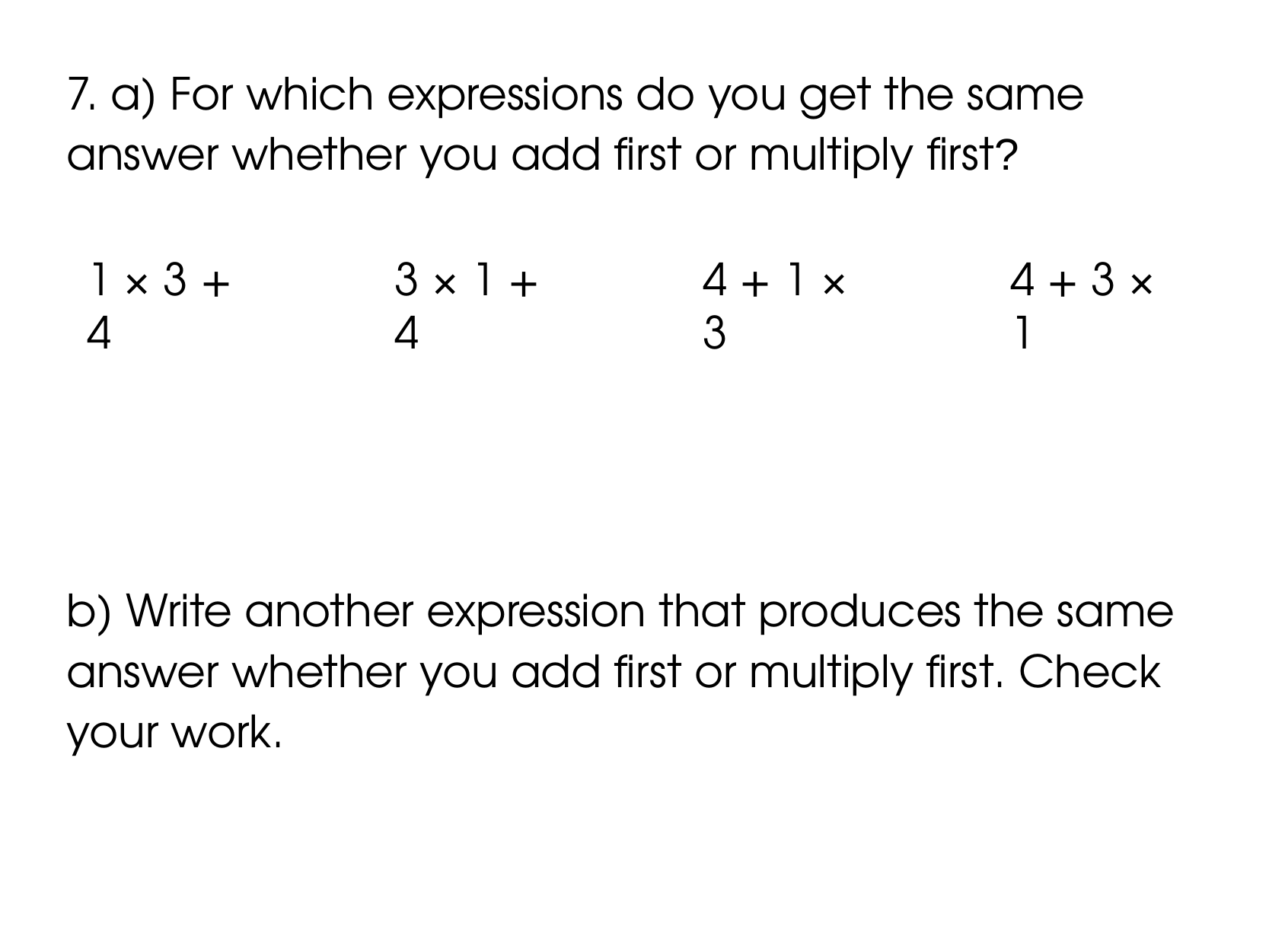

7. a) For which expressions do you get the same answer whether you add first or multiply first?
1 × 3 + 4
3 × 1 + 4
4 + 1 × 3
4 + 3 × 1
b) Write another expression that produces the same answer whether you add first or multiply first. Check your work.